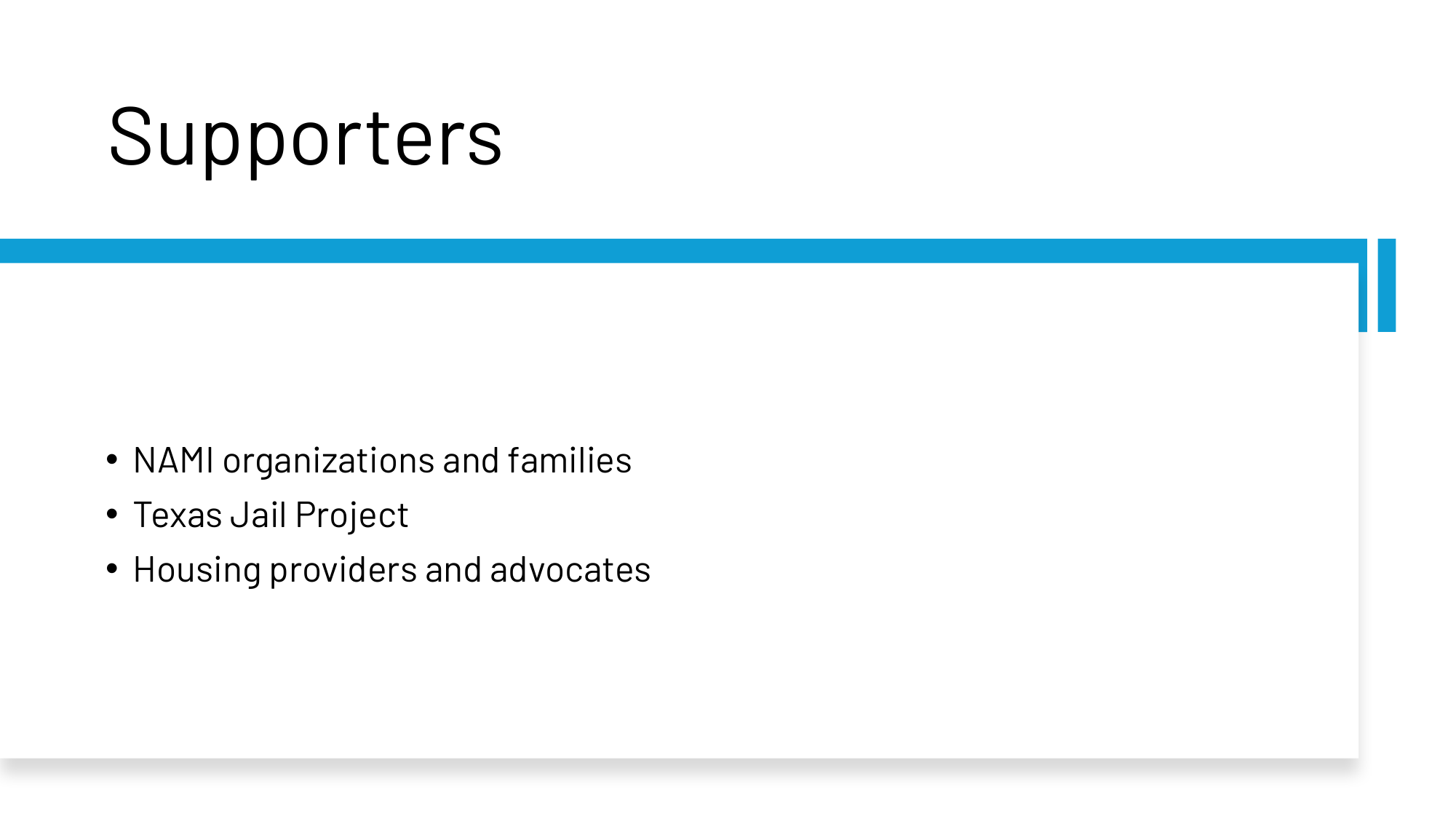

# Supporters

NAMI organizations and families
Texas Jail Project
Housing providers and advocates